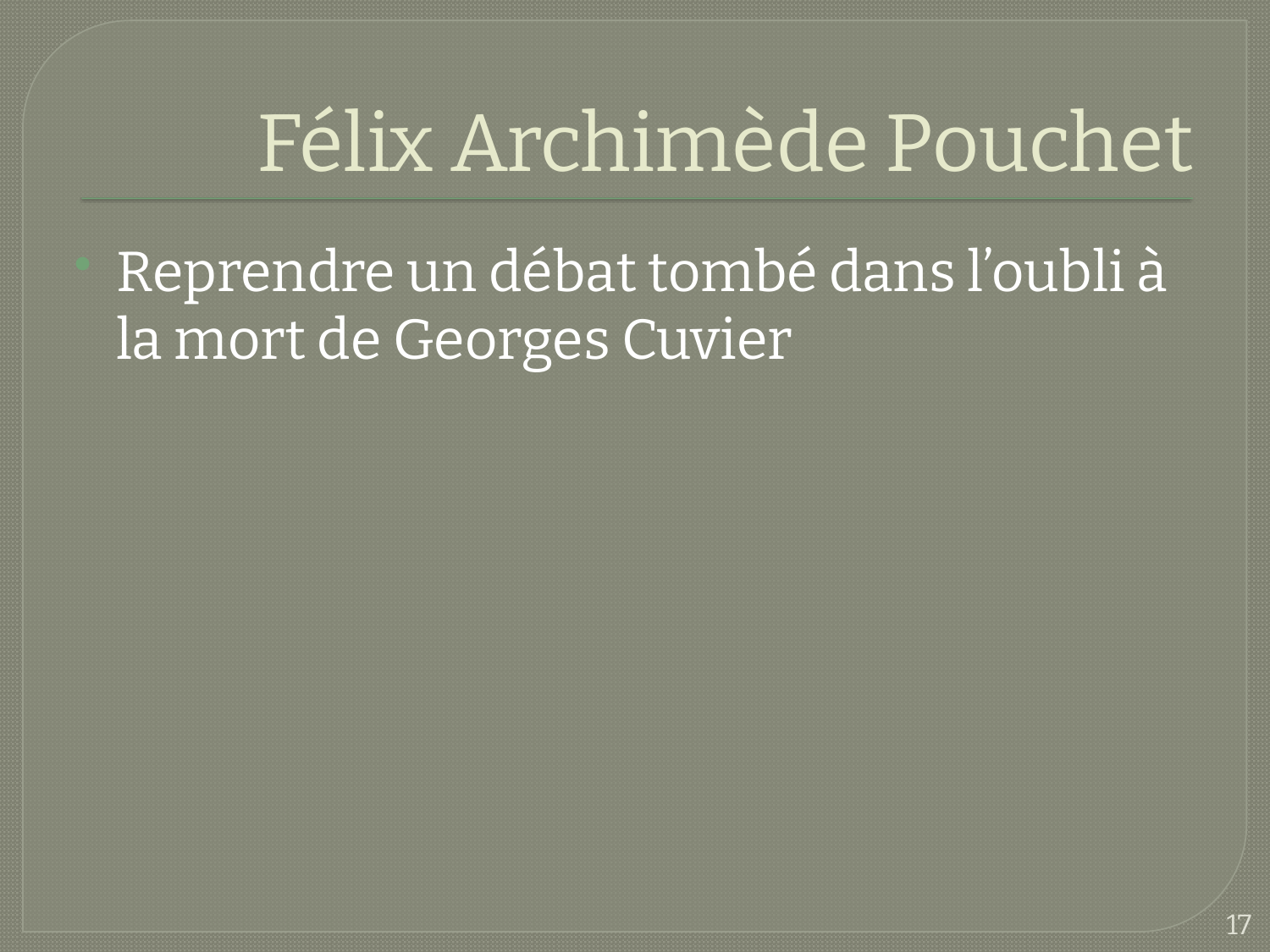

# Félix Archimède Pouchet
Reprendre un débat tombé dans l’oubli à la mort de Georges Cuvier

17